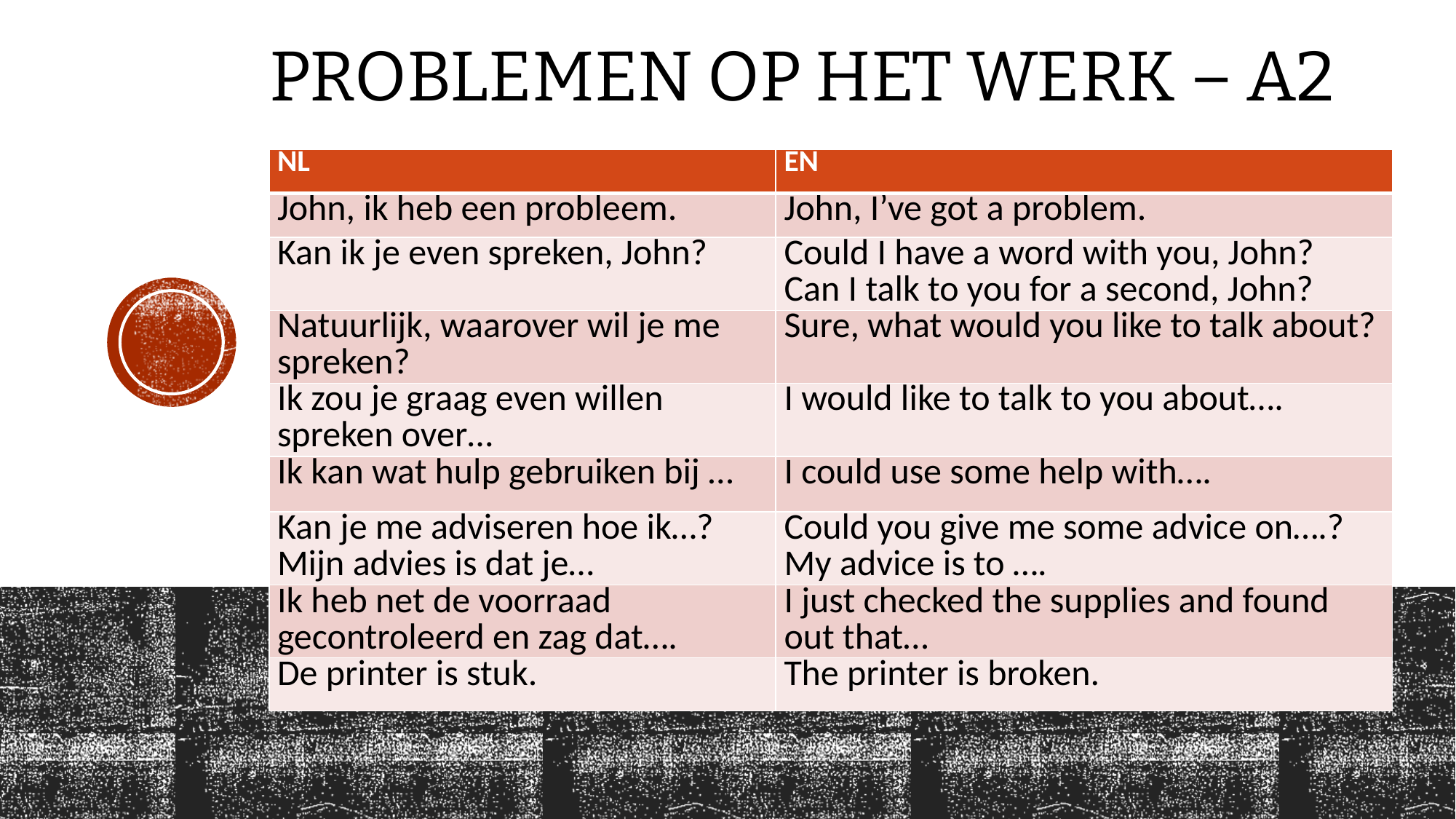

# Problemen op het werk – A2

| NL | EN |
| --- | --- |
| John, ik heb een probleem. | John, I’ve got a problem. |
| Kan ik je even spreken, John? | Could I have a word with you, John? Can I talk to you for a second, John? |
| Natuurlijk, waarover wil je me spreken? | Sure, what would you like to talk about? |
| Ik zou je graag even willen spreken over… | I would like to talk to you about…. |
| Ik kan wat hulp gebruiken bij … | I could use some help with…. |
| Kan je me adviseren hoe ik…? Mijn advies is dat je… | Could you give me some advice on….? My advice is to …. |
| Ik heb net de voorraad gecontroleerd en zag dat…. | I just checked the supplies and found out that… |
| De printer is stuk. | The printer is broken. |